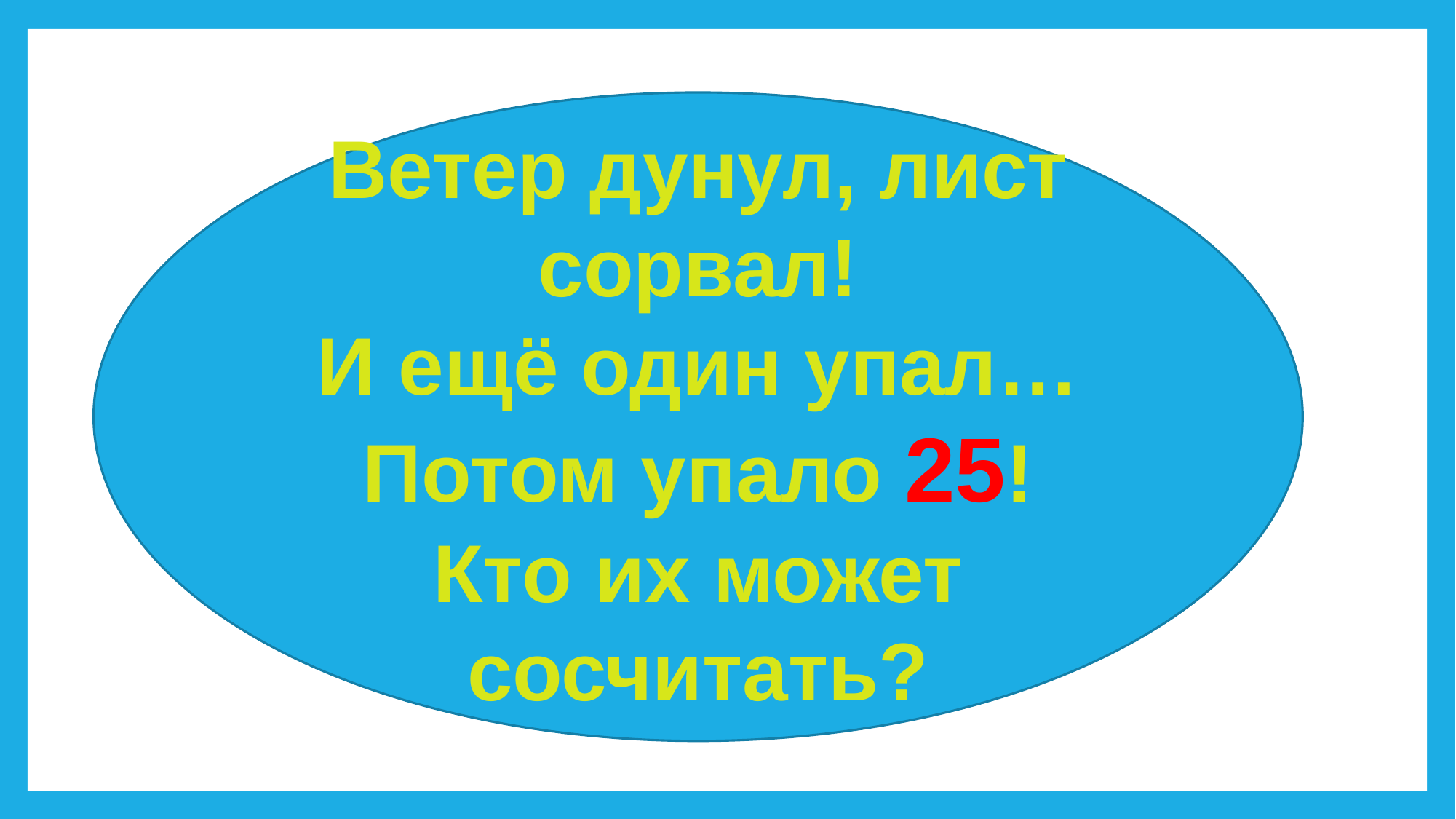

Ветер дунул, лист сорвал!
И ещё один упал…
Потом упало 25!
Кто их может сосчитать?